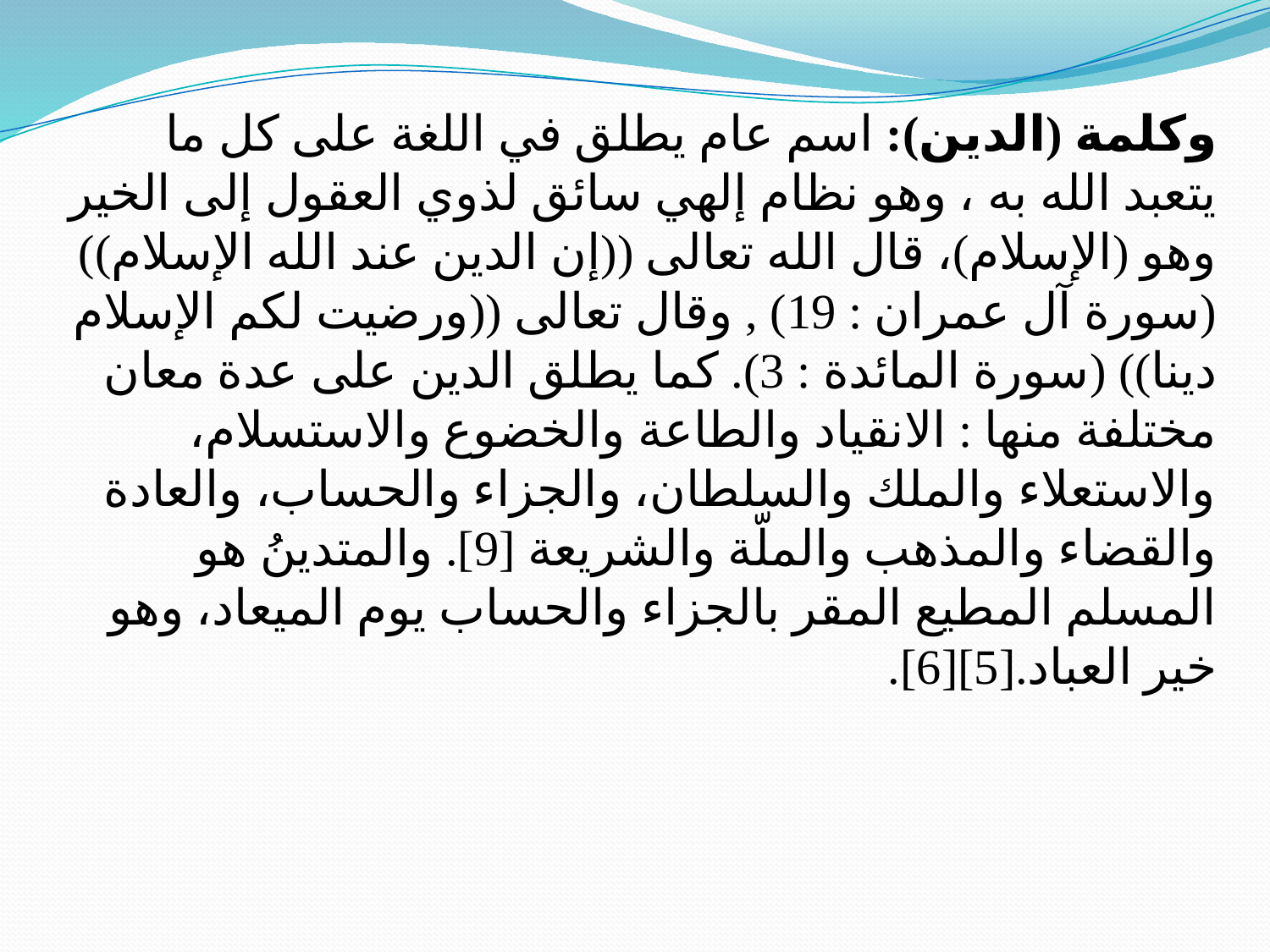

# وكلمة (الدين): اسم عام يطلق في اللغة على كل ما يتعبد الله به ، وهو نظام إلهي سائق لذوي العقول إلى الخير وهو (الإسلام)، قال الله تعالى ((إن الدين عند الله الإسلام)) (سورة آل عمران : 19) , وقال تعالى ((ورضيت لكم الإسلام دينا)) (سورة المائدة : 3). كما يطلق الدين على عدة معان مختلفة منها : الانقياد والطاعة والخضوع والاستسلام، والاستعلاء والملك والسلطان، والجزاء والحساب، والعادة والقضاء والمذهب والملّة والشريعة [9]. والمتدينُ هو المسلم المطيع المقر بالجزاء والحساب يوم الميعاد، وهو خير العباد.[5][6].